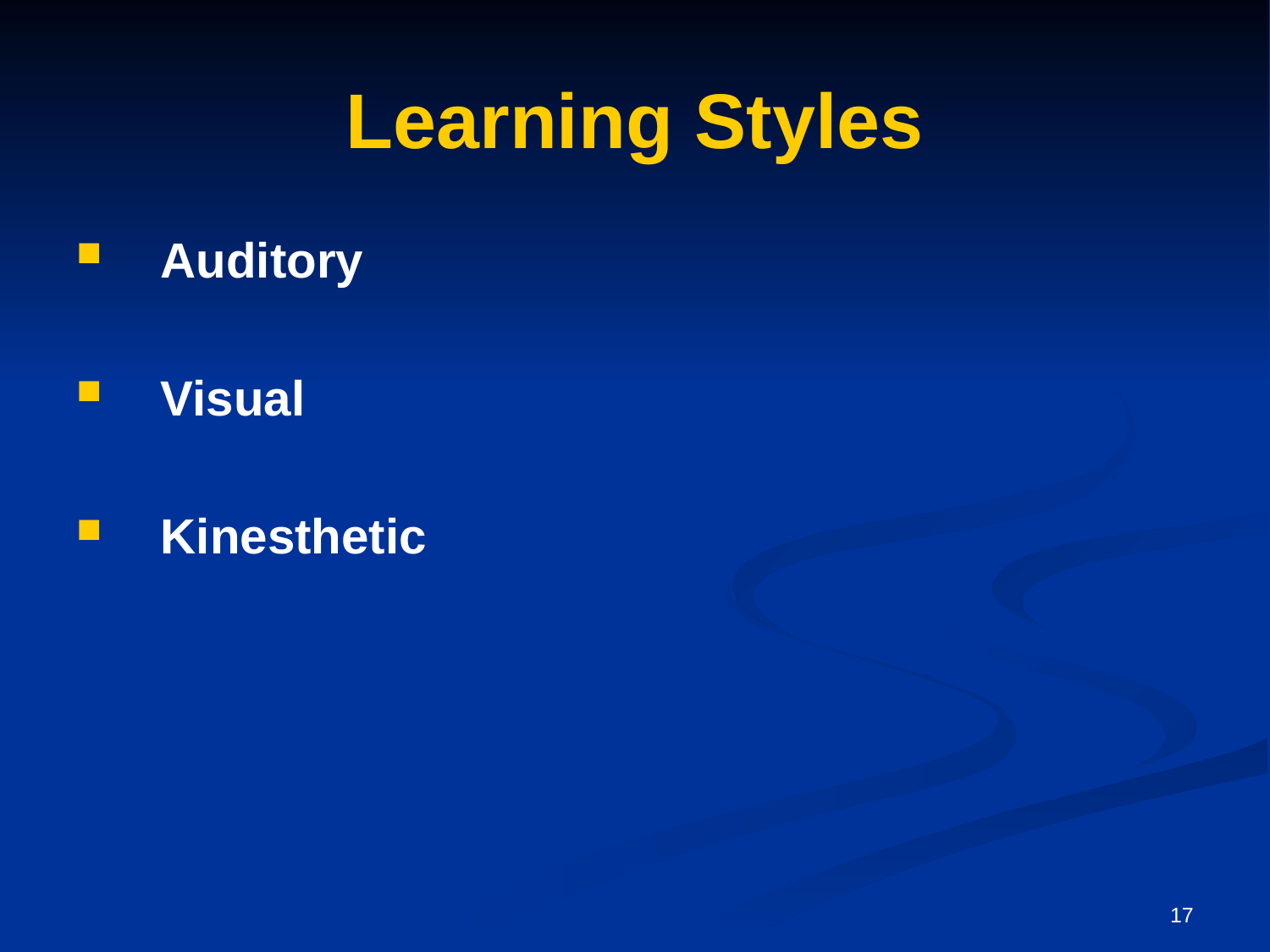

# Learning Styles
Auditory

Visual

Kinesthetic
17